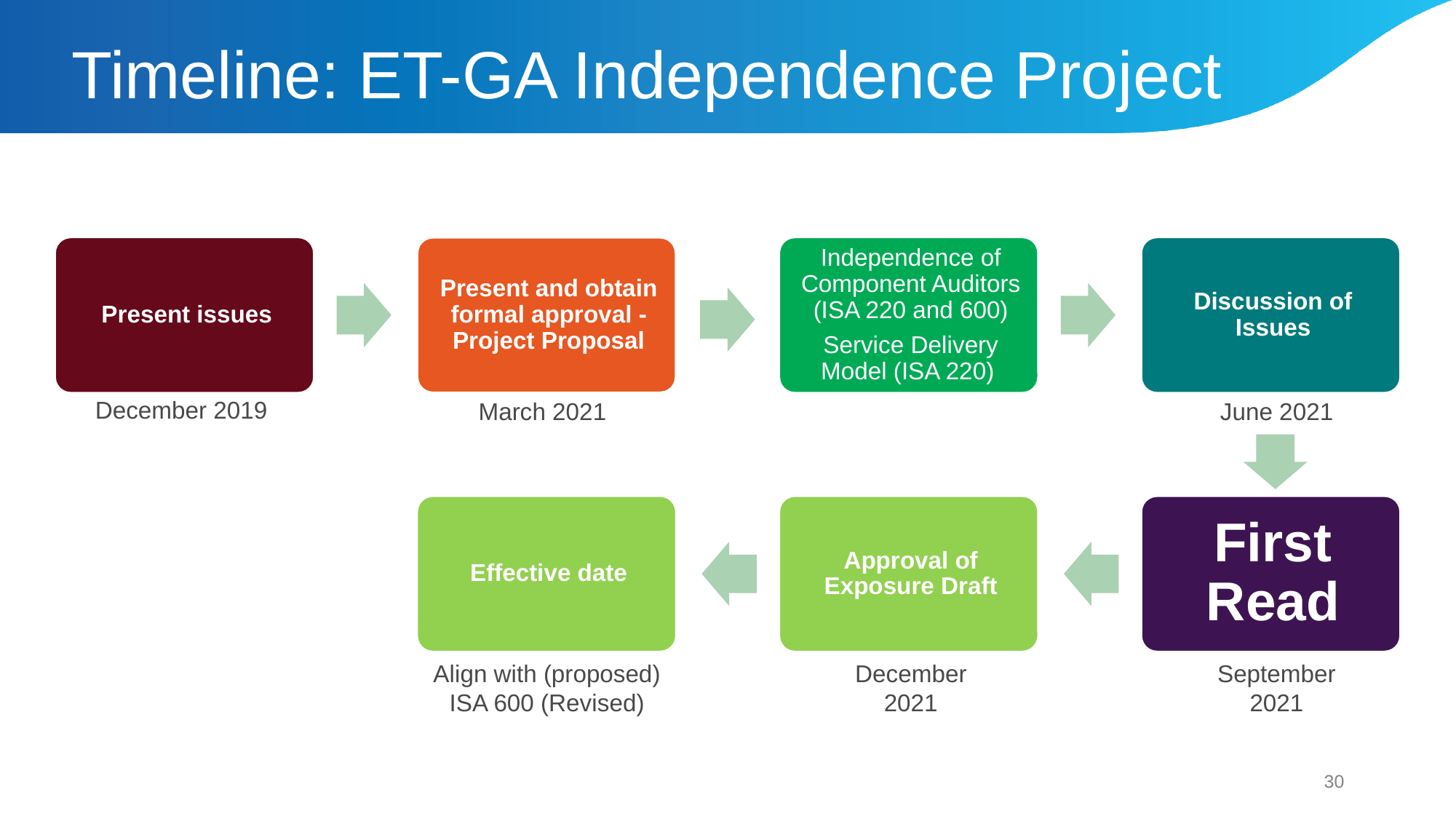

# Timeline: ET-GA Independence Project
Present issues

Present and obtain formal approval - Project Proposal

Independence of Component Auditors (ISA 220 and 600)
Service Delivery Model (ISA 220)

Discussion of Issues

First Read

Approval of Exposure Draft

Effective date

December 2019
March 2021
June 2021
Align with (proposed) ISA 600 (Revised)
December 2021
September 2021
30